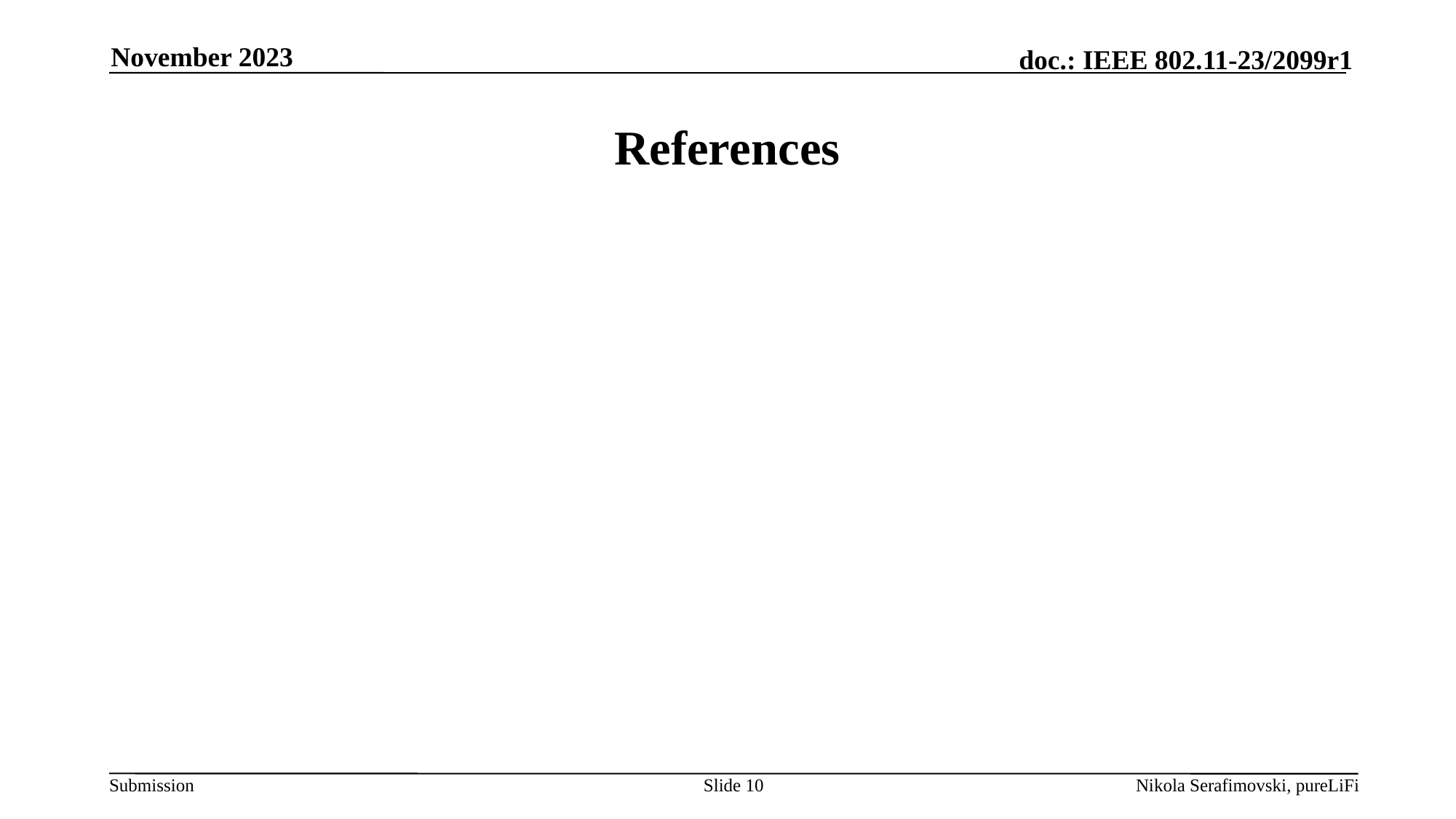

November 2023
# References

Slide 10
Nikola Serafimovski, pureLiFi